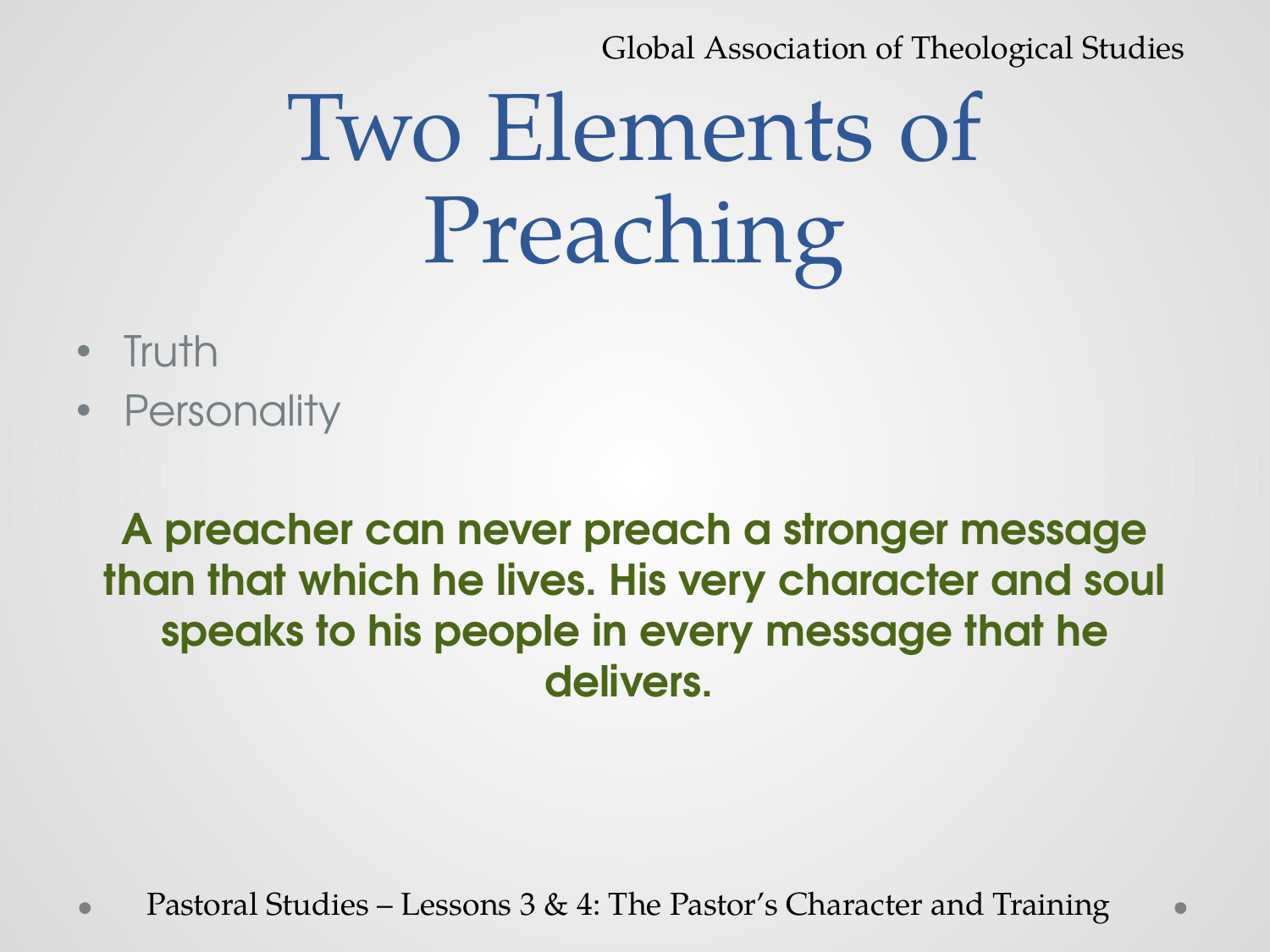

Global Association of Theological Studies
# Two Elements of Preaching
Truth
Personality

A preacher can never preach a stronger message than that which he lives. His very character and soul speaks to his people in every message that he delivers.
Pastoral Studies – Lessons 3 & 4: The Pastor’s Character and Training